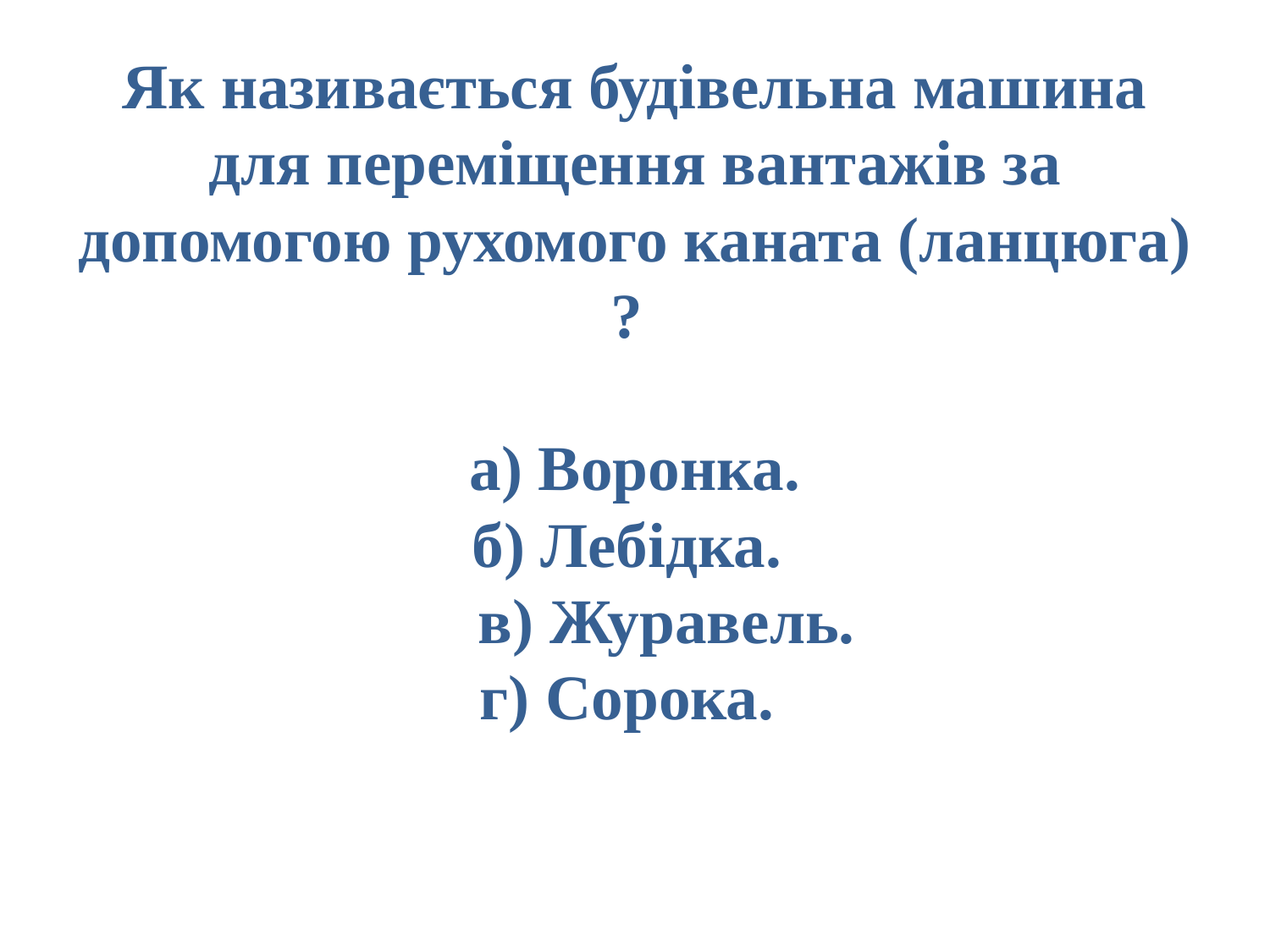

# Як називається будівельна машина для переміщення вантажів за допомогою рухомого каната (ланцюга) ? а) Воронка. б) Лебідка. в) Журавель. г) Сорока.